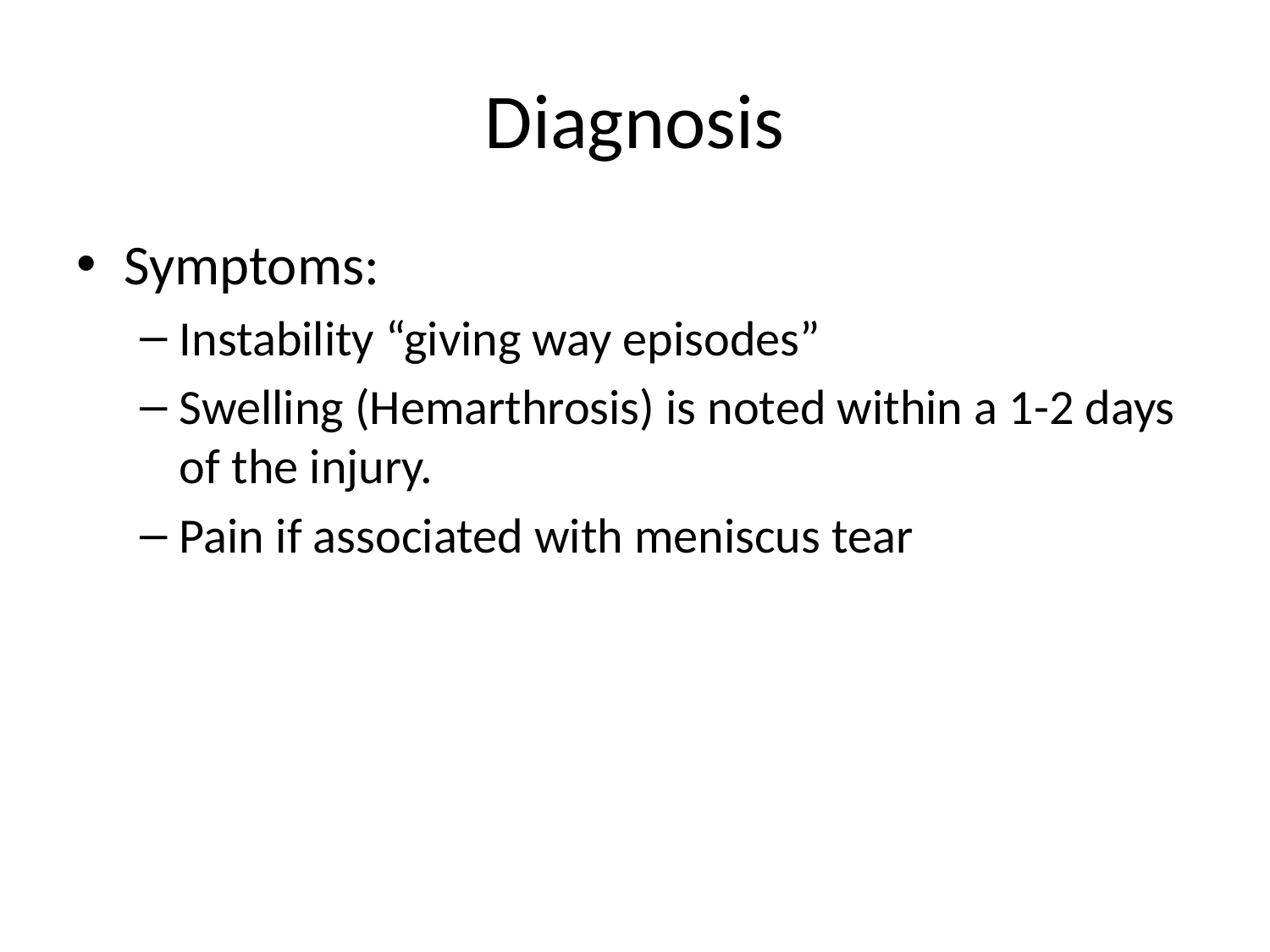

# Diagnosis
Symptoms:
Instability “giving way episodes”
Swelling (Hemarthrosis) is noted within a 1-2 days of the injury.
Pain if associated with meniscus tear